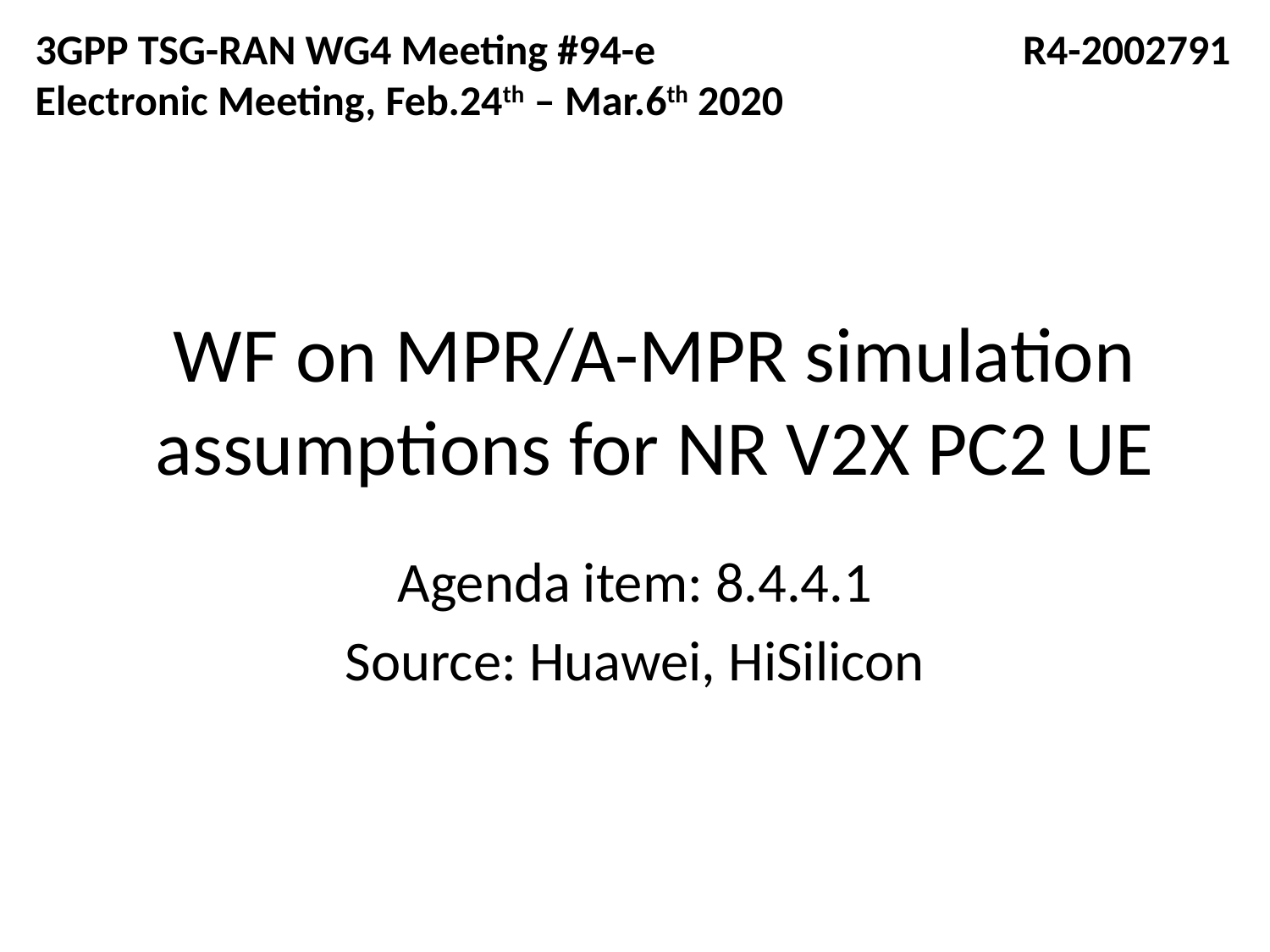

3GPP TSG-RAN WG4 Meeting #94-e	                                     R4-2002791
Electronic Meeting, Feb.24th – Mar.6th 2020
# WF on MPR/A-MPR simulation assumptions for NR V2X PC2 UE
Agenda item: 8.4.4.1
Source: Huawei, HiSilicon